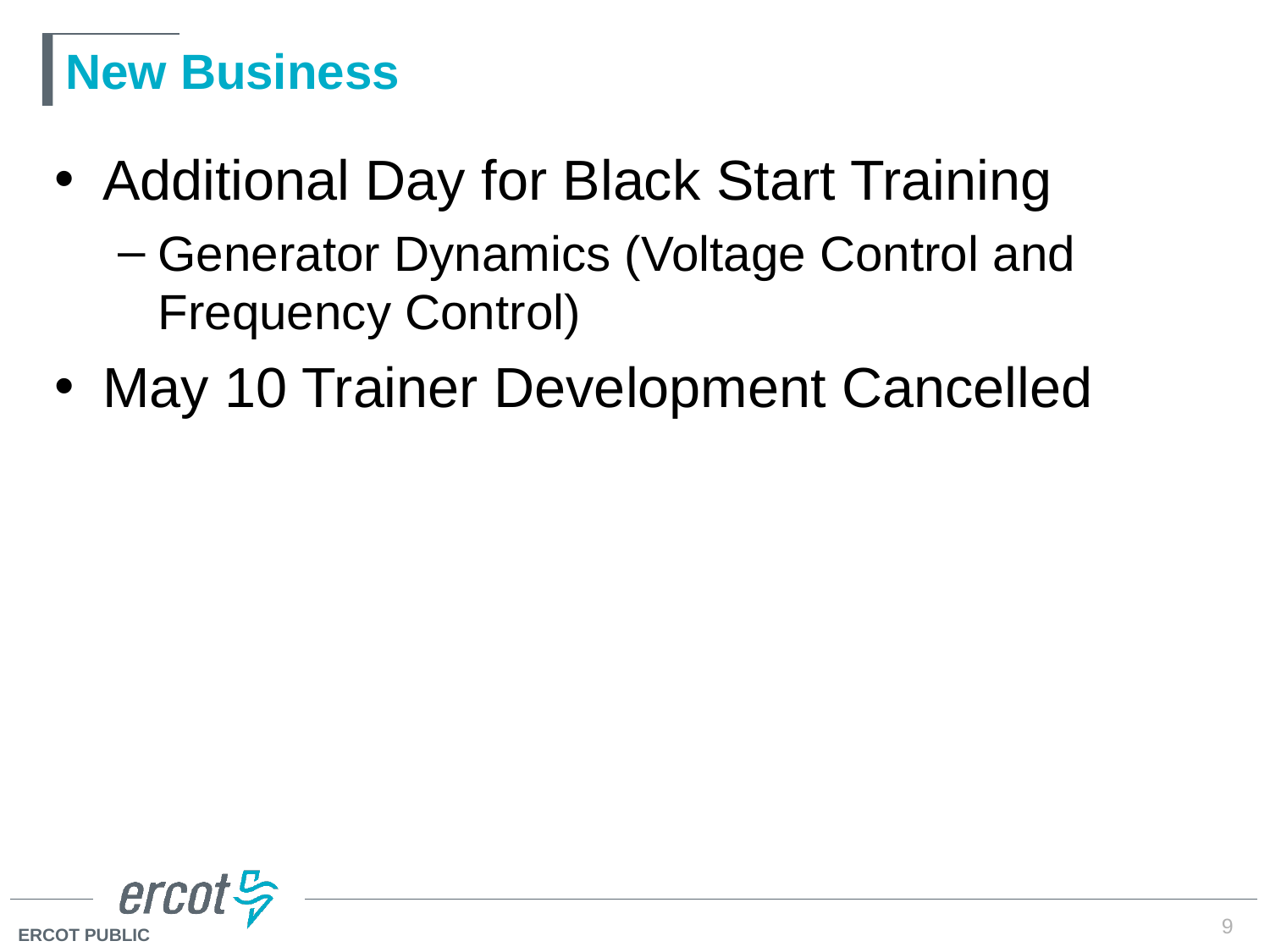

# New Business
Additional Day for Black Start Training
Generator Dynamics (Voltage Control and Frequency Control)
May 10 Trainer Development Cancelled
9